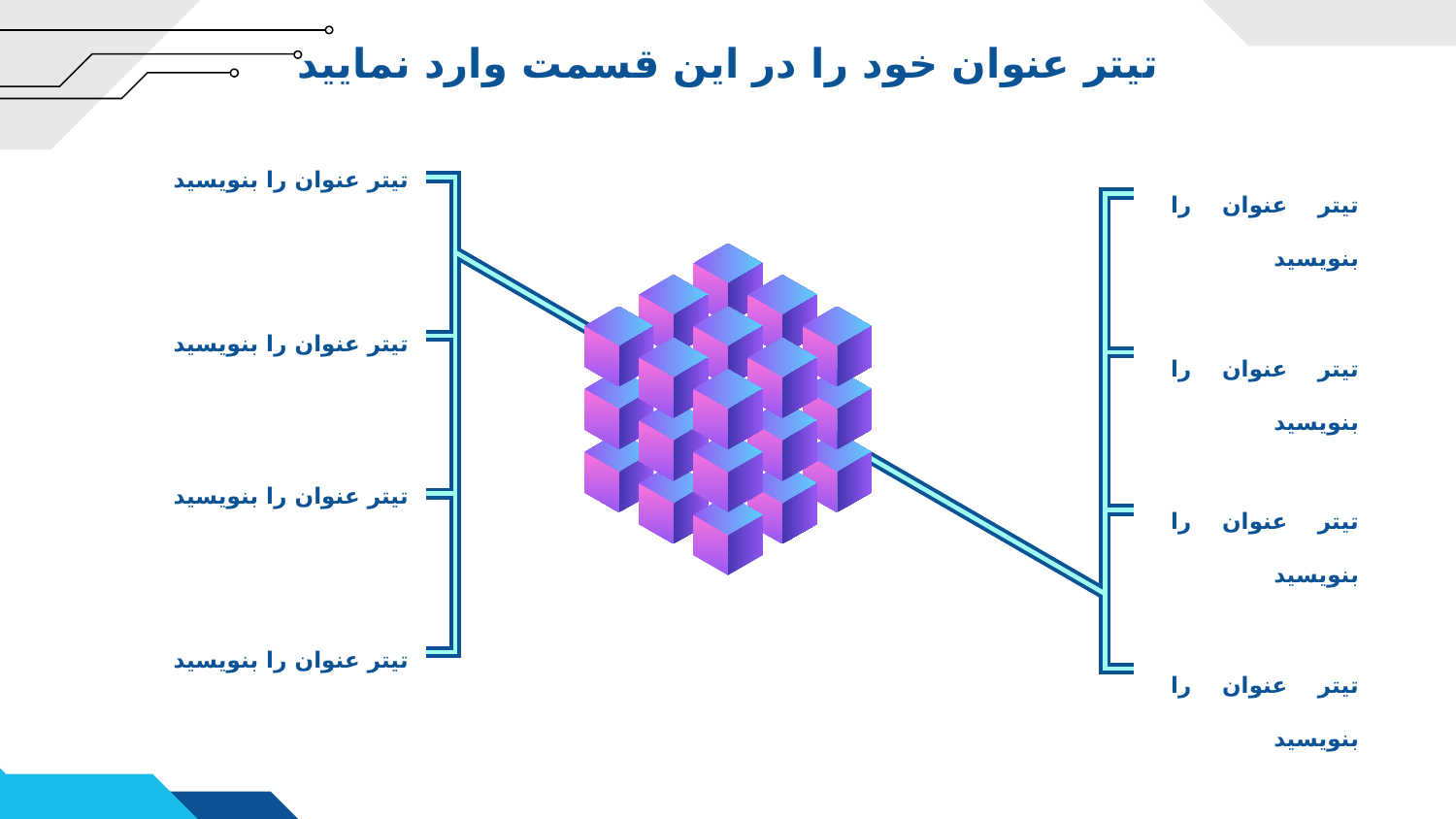

تیتر عنوان خود را در این قسمت وارد نمایید
تیتر عنوان را بنویسید
تیتر عنوان را بنویسید

تیتر عنوان را بنویسید
تیتر عنوان را بنویسید
تیتر عنوان را بنویسید
تیتر عنوان را بنویسید
تیتر عنوان را بنویسید
تیتر عنوان را بنویسید